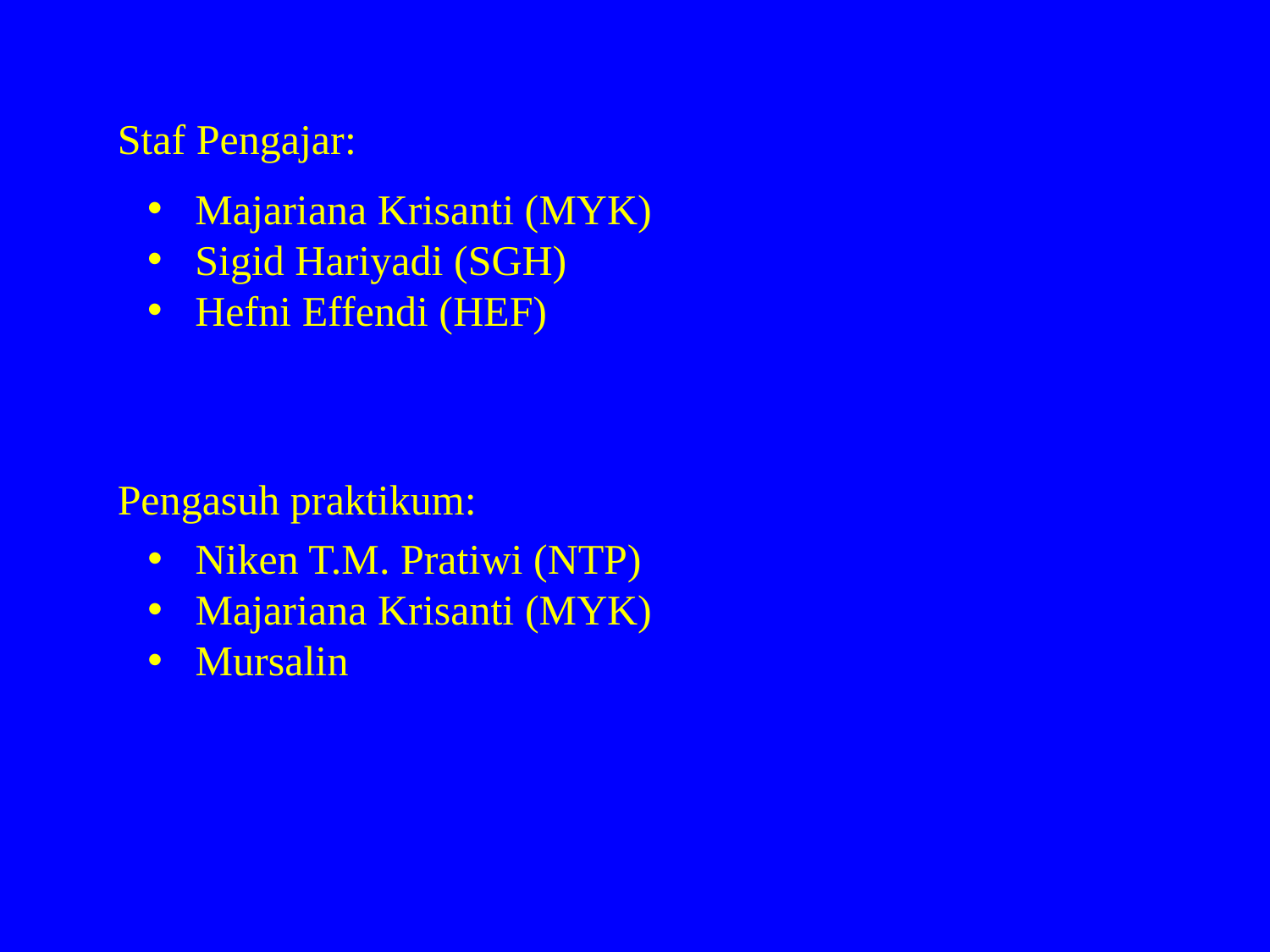

Staf Pengajar:
Majariana Krisanti (MYK)
Sigid Hariyadi (SGH)
Hefni Effendi (HEF)
Pengasuh praktikum:
Niken T.M. Pratiwi (NTP)
Majariana Krisanti (MYK)
Mursalin